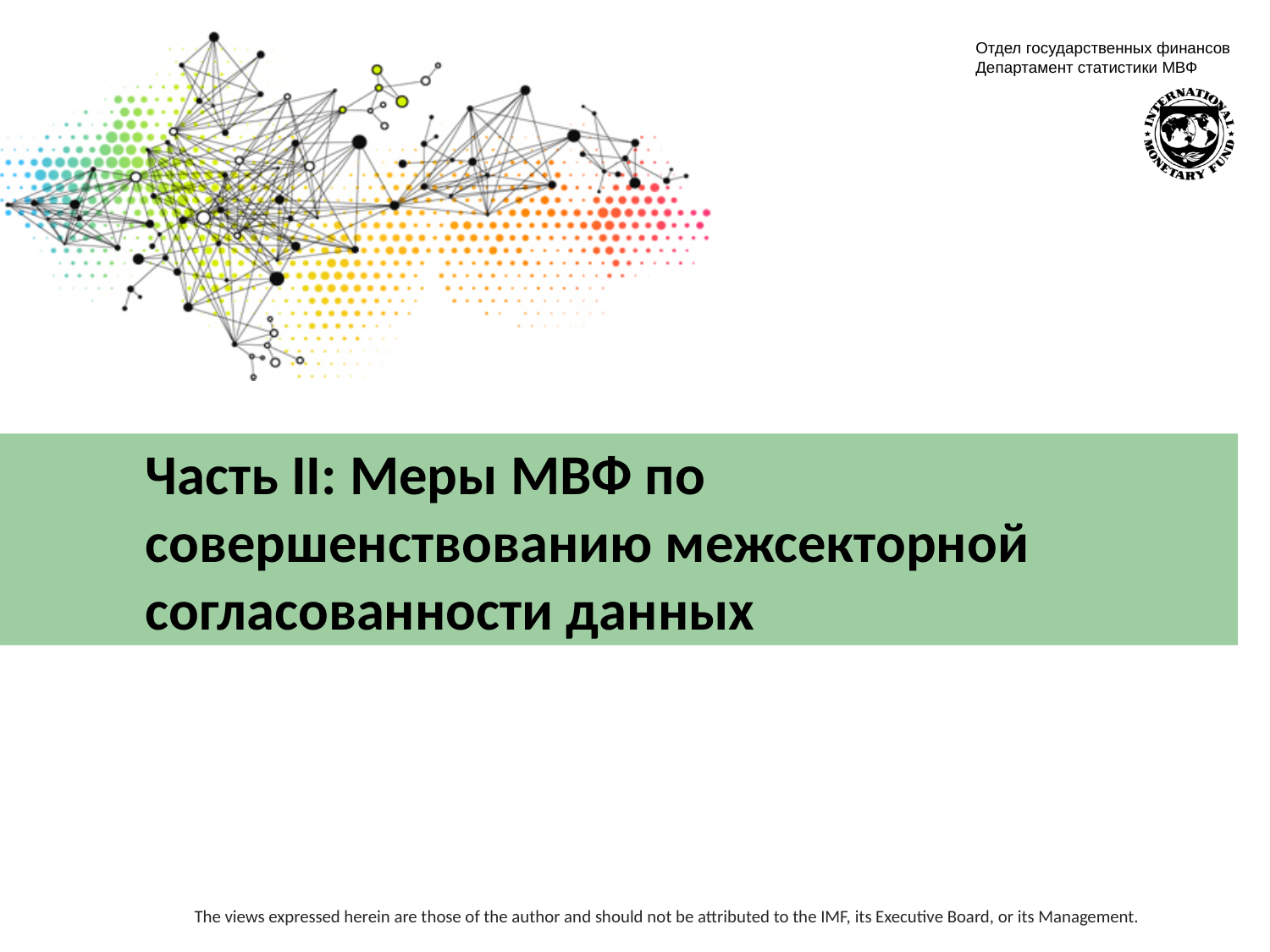

Отдел государственных финансов
Департамент статистики МВФ
# Часть II: Меры МВФ по совершенствованию межсекторной согласованности данных